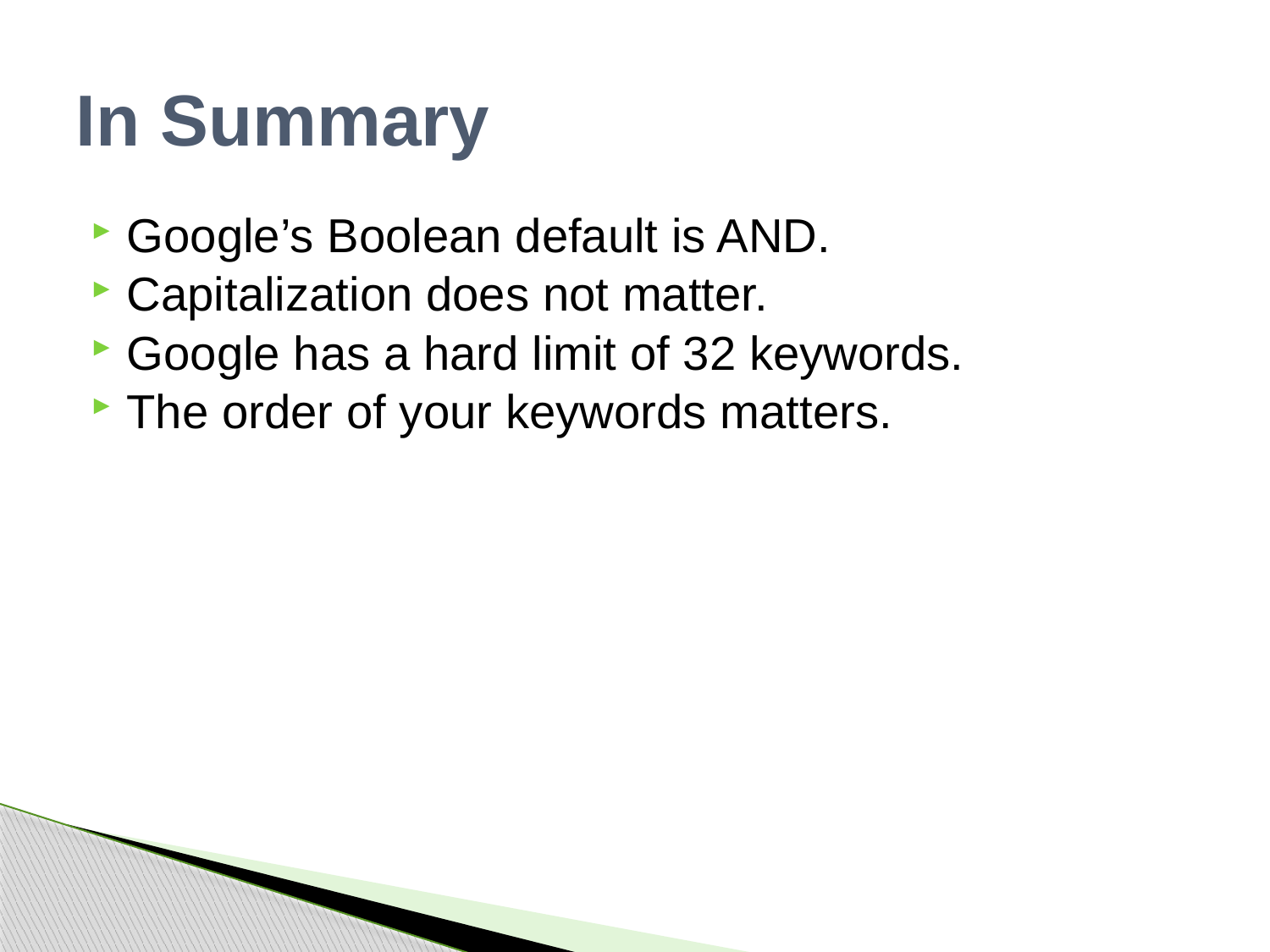

# In Summary
Google’s Boolean default is AND.
Capitalization does not matter.
Google has a hard limit of 32 keywords.
The order of your keywords matters.